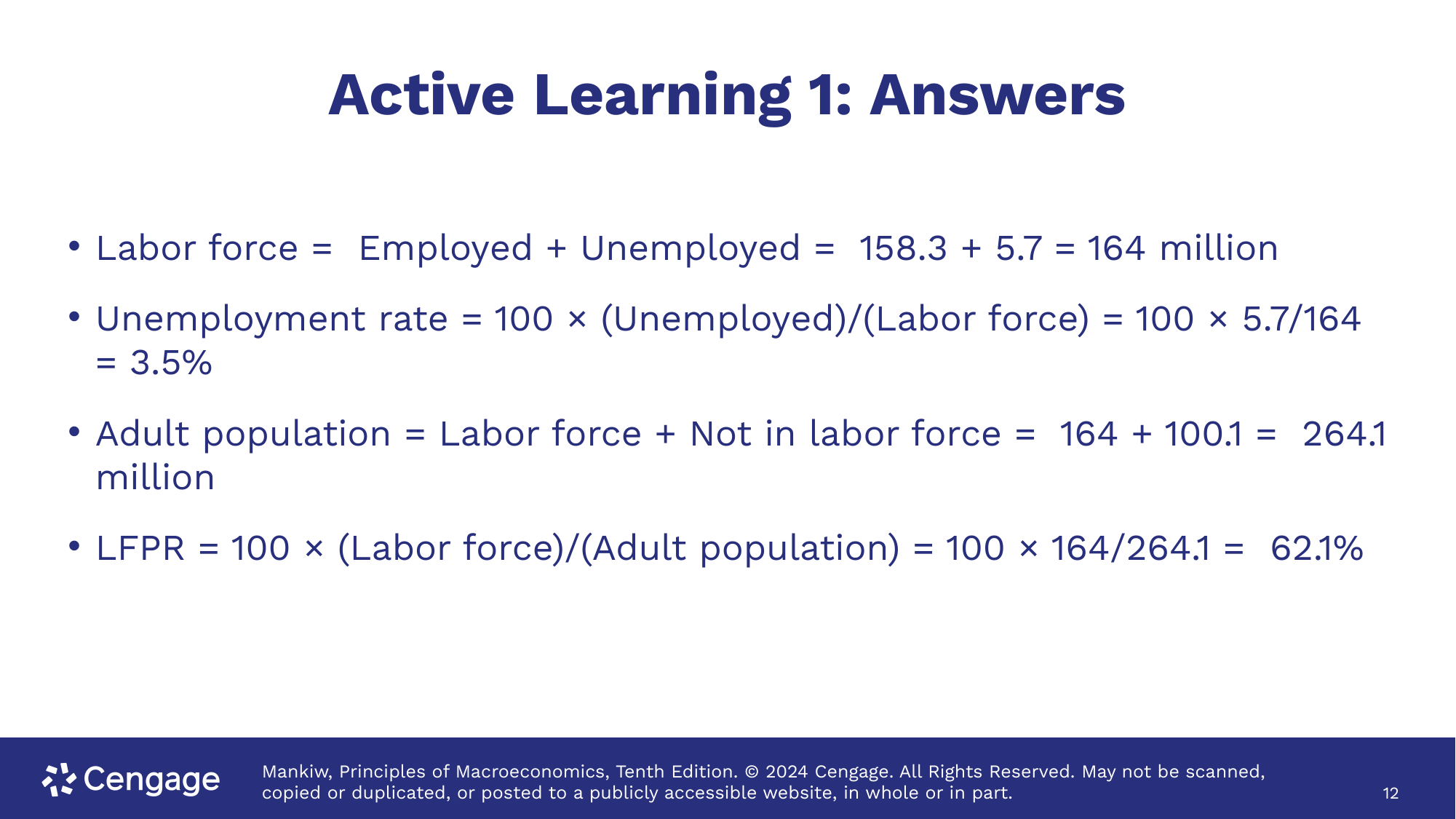

# Active Learning 1: Answers
Labor force =  Employed + Unemployed =  158.3 + 5.7 = 164 million
Unemployment rate = 100 × (Unemployed)/(Labor force) = 100 × 5.7/164 = 3.5%
Adult population = Labor force + Not in labor force =  164 + 100.1 =  264.1 million
LFPR = 100 × (Labor force)/(Adult population) = 100 × 164/264.1 =  62.1%